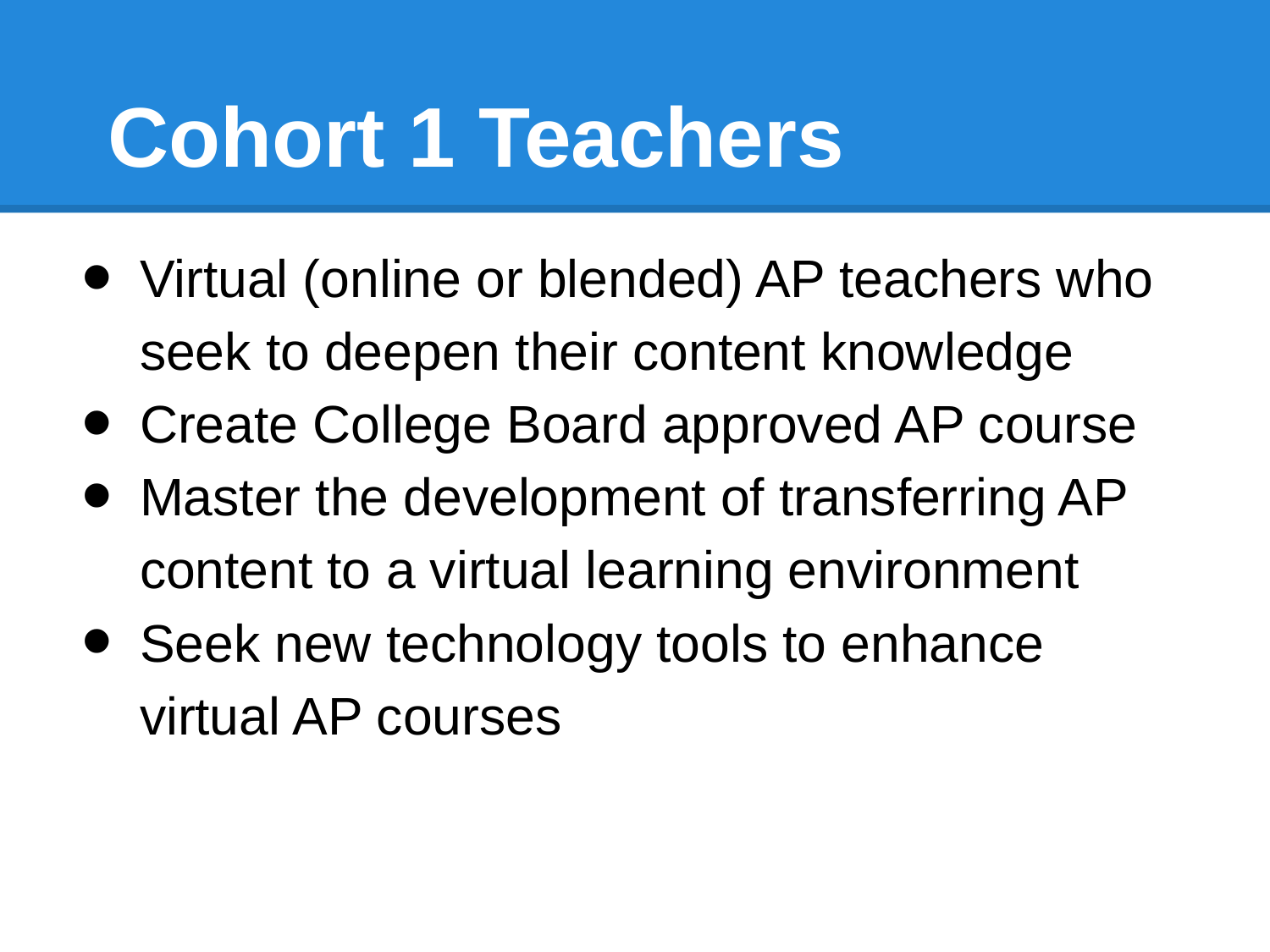

# Cohort 1 Teachers
Virtual (online or blended) AP teachers who seek to deepen their content knowledge
Create College Board approved AP course
Master the development of transferring AP content to a virtual learning environment
Seek new technology tools to enhance virtual AP courses